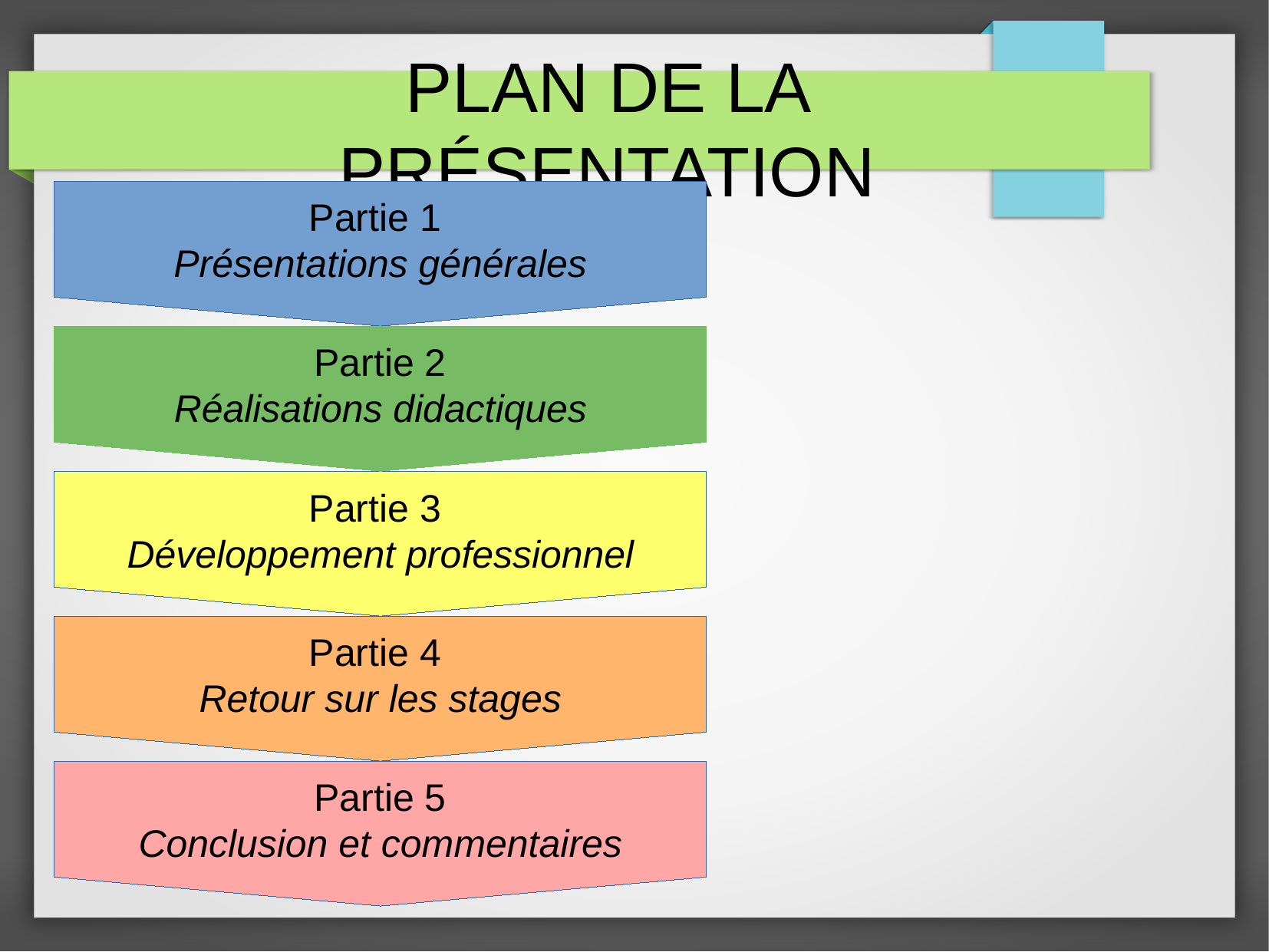

PLAN DE LA PRÉSENTATION
Partie 1
Présentations générales

Partie 2
Réalisations didactiques
Partie 3
Développement professionnel
Partie 4
Retour sur les stages
Partie 5
Conclusion et commentaires